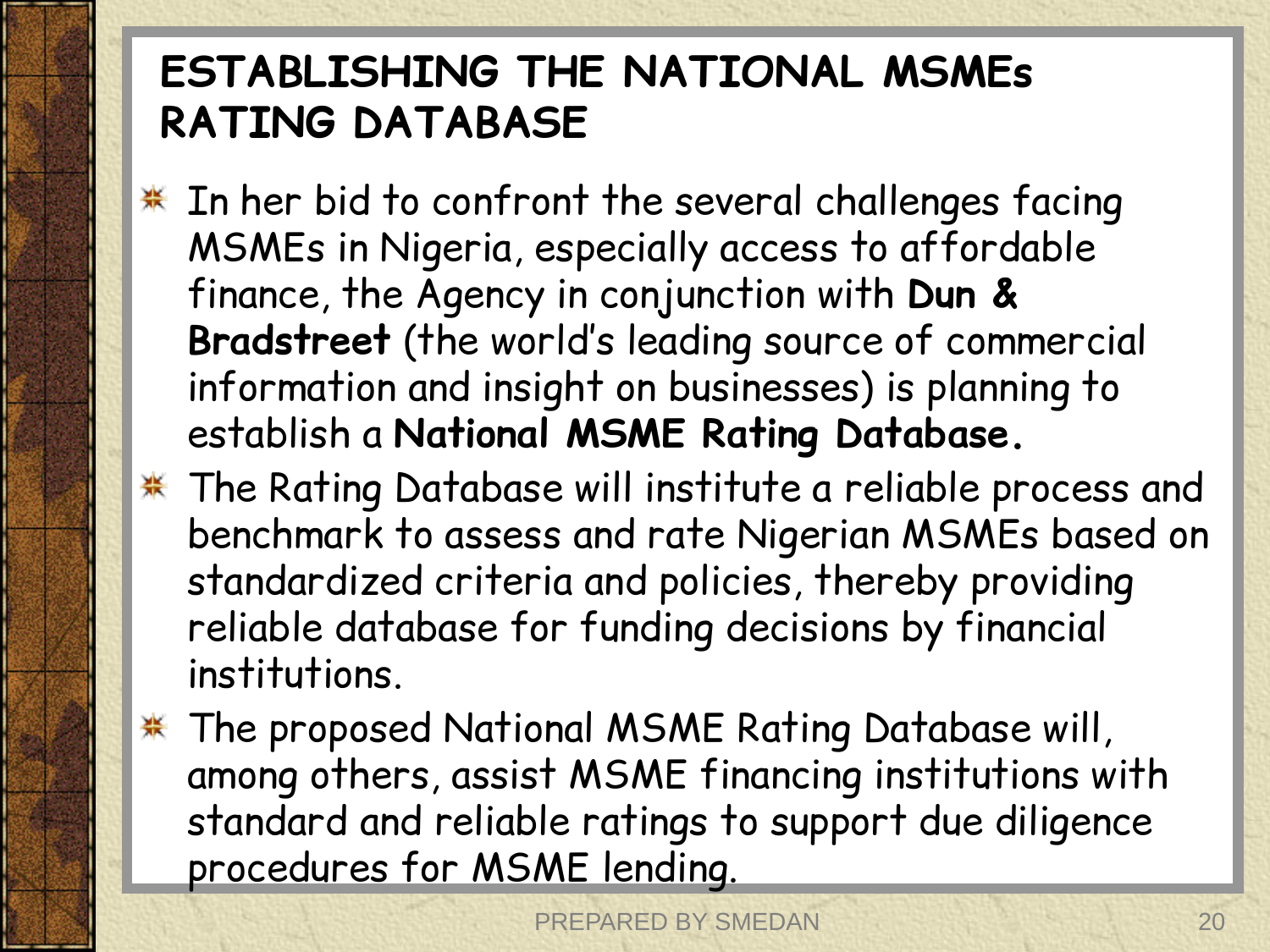

# ESTABLISHING THE NATIONAL MSMEs RATING DATABASE
In her bid to confront the several challenges facing MSMEs in Nigeria, especially access to affordable finance, the Agency in conjunction with Dun & Bradstreet (the world’s leading source of commercial information and insight on businesses) is planning to establish a National MSME Rating Database.
The Rating Database will institute a reliable process and benchmark to assess and rate Nigerian MSMEs based on standardized criteria and policies, thereby providing reliable database for funding decisions by financial institutions.
The proposed National MSME Rating Database will, among others, assist MSME financing institutions with standard and reliable ratings to support due diligence procedures for MSME lending.

PREPARED BY SMEDAN
20